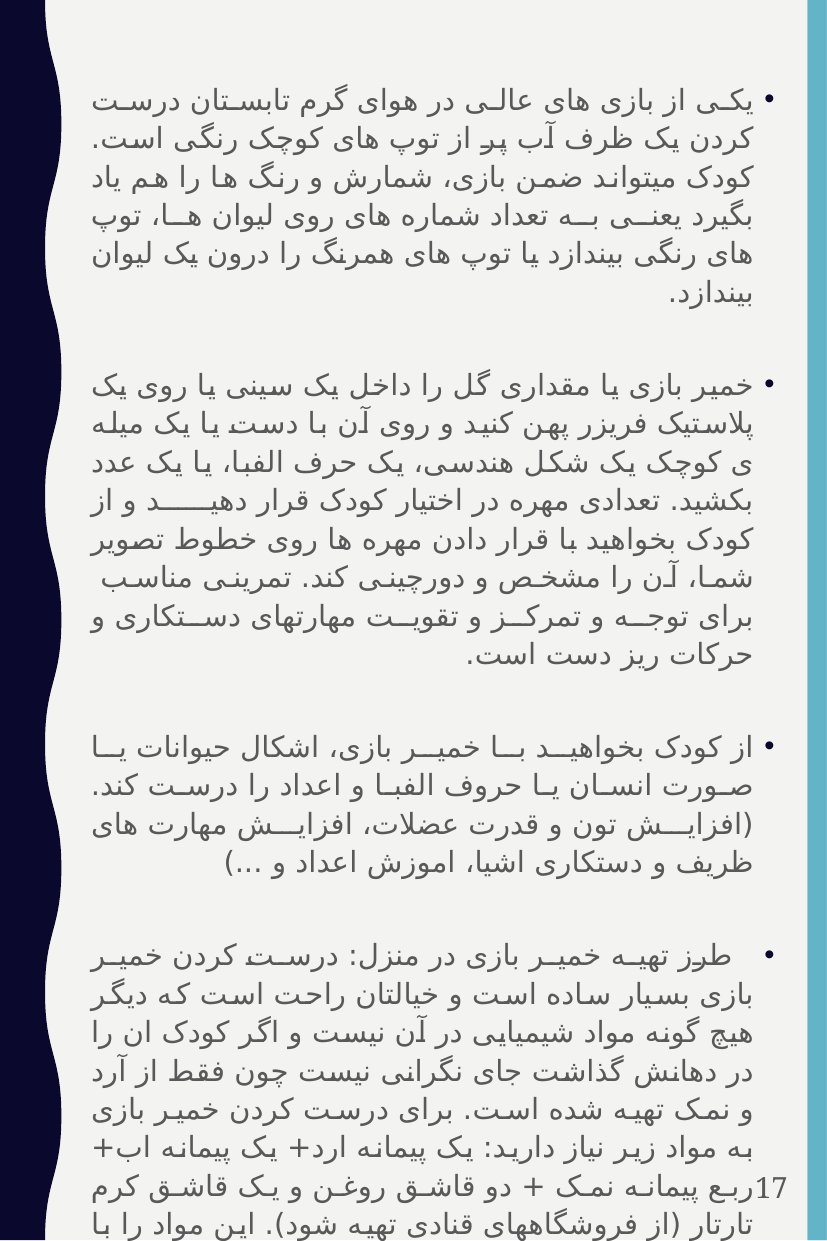

یکی از بازی های عالی در هوای گرم تابستان درست کردن یک ظرف آب پر از توپ های کوچک رنگی است. کودک میتواند ضمن بازی، شمارش و رنگ ها را هم یاد بگیرد یعنی به تعداد شماره های روی لیوان ها، توپ های رنگی بیندازد یا توپ های همرنگ را درون یک لیوان بیندازد.

خمیر بازی یا مقداری گل را داخل یک سینی یا روی یک پلاستیک فریزر پهن کنید و روی آن با دست یا یک میله ی کوچک یک شکل هندسی، یک حرف الفبا، یا یک عدد بکشید. تعدادی مهره در اختیار کودک قرار دهید و از کودک بخواهید با قرار دادن مهره ها روی خطوط تصویر شما، آن را مشخص و دورچینی کند. تمرینی مناسب  برای توجه و تمرکز و تقویت مهارتهای دستکاری و حرکات ریز دست است.

از کودک بخواهید با خمیر بازی، اشکال حیوانات یا صورت انسان یا حروف الفبا و اعداد را درست کند. (افزایش تون و قدرت عضلات، افزایش مهارت های ظریف و دستکاری اشیا، اموزش اعداد و ...)

 طرز تهیه خمیر بازی در منزل: درست کردن خمیر بازی بسیار ساده است و خیالتان راحت است که دیگر هیچ گونه مواد شیمیایی در آن نیست و اگر کودک ان را در دهانش گذاشت جای نگرانی نیست چون فقط از آرد و نمک تهیه شده است. برای درست کردن خمیر بازی به مواد زیر نیاز دارید: یک پیمانه ارد+ یک پیمانه اب+ ربع پیمانه نمک + دو قاشق روغن و یک قاشق کرم تارتار (از فروشگاههای قنادی تهیه شود). این مواد را با هم مخلوط کنید و روی شعله ی ملایم قرار دهید و مرتب هم بزنید حدود 3 دقیقه یا کمتر وقت میبرد، زمانی که سفت شد دیگر به دست نمی چسبد از روی شعله بردارید و بگذارید که سرد شود و بعد به چند قسمت تقسیم کنید و رنگ غذا به هر قسمت اضافه کنید و خوب ورز بدهید. حدود 6 ماه هم قابل استفاده است البته بعد از هر بار استفاده باید درون پلاستیک بگذارید و در یخچال قرار دهید.

17